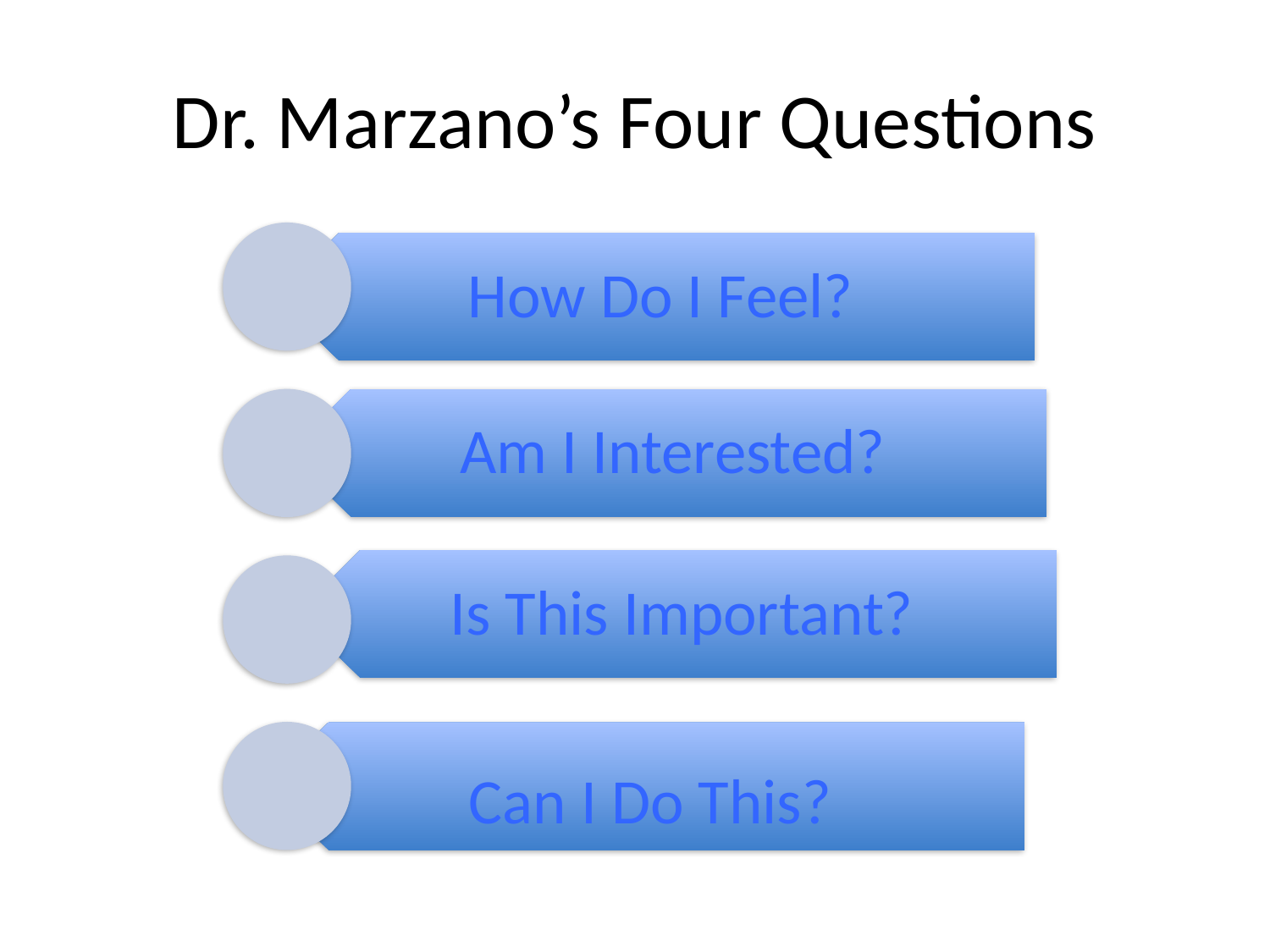

# Dr. Marzano’s Four Questions
How Do I Feel?
Am I Interested?
Is This Important?

Can I Do This?